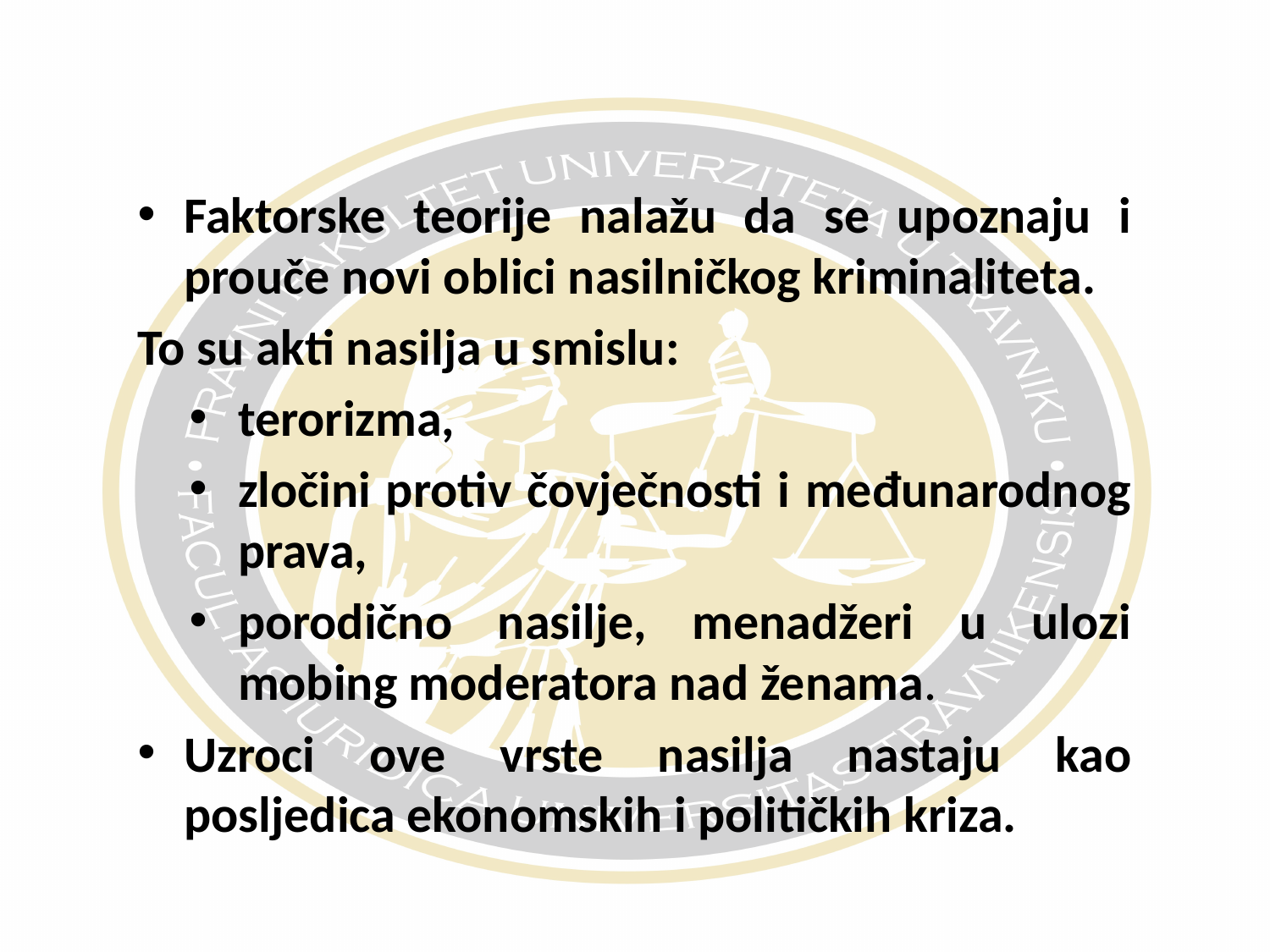

#
Faktorske teorije nalažu da se upoznaju i prouče novi oblici nasilničkog kriminaliteta.
To su akti nasilja u smislu:
terorizma,
zločini protiv čovječnosti i međunarodnog prava,
porodično nasilje, menadžeri u ulozi mobing moderatora nad ženama.
Uzroci ove vrste nasilja nastaju kao posljedica ekonomskih i političkih kriza.